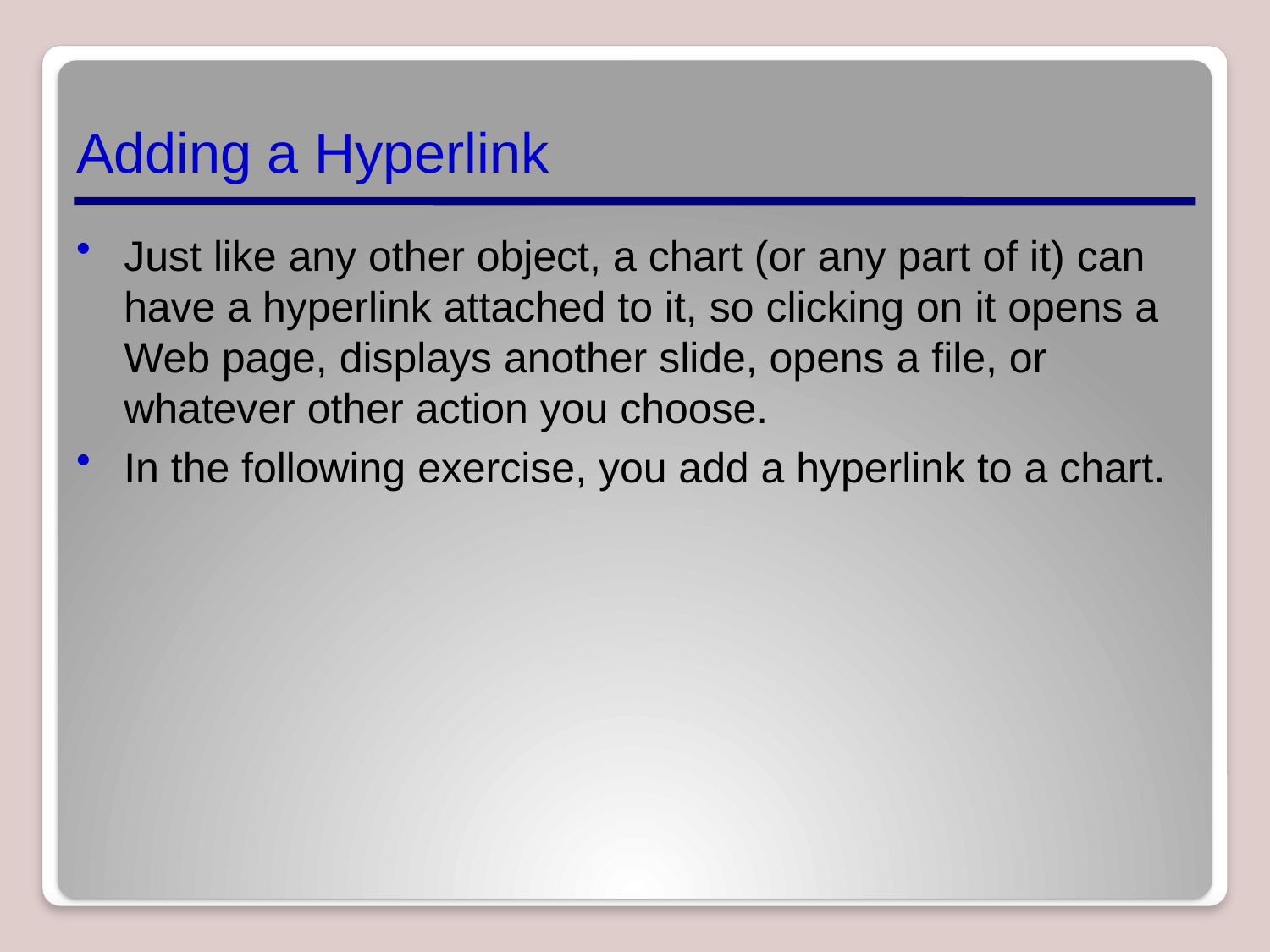

# Adding a Hyperlink
Just like any other object, a chart (or any part of it) can have a hyperlink attached to it, so clicking on it opens a Web page, displays another slide, opens a file, or whatever other action you choose.
In the following exercise, you add a hyperlink to a chart.